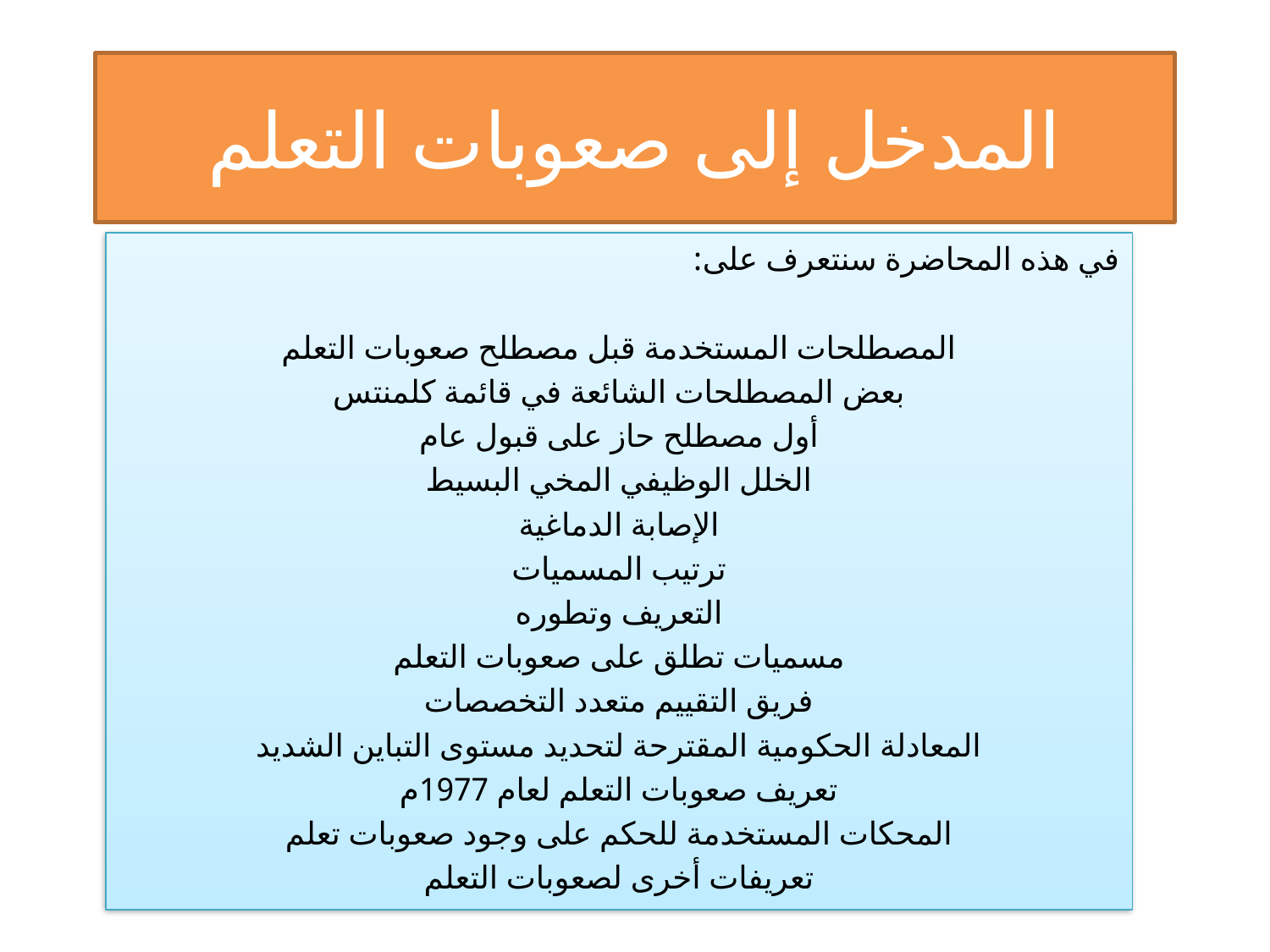

# المدخل إلى صعوبات التعلم
في هذه المحاضرة سنتعرف على:

المصطلحات المستخدمة قبل مصطلح صعوبات التعلم
بعض المصطلحات الشائعة في قائمة كلمنتس
أول مصطلح حاز على قبول عام
الخلل الوظيفي المخي البسيط
الإصابة الدماغية
ترتيب المسميات
التعريف وتطوره
مسميات تطلق على صعوبات التعلم
فريق التقييم متعدد التخصصات
المعادلة الحكومية المقترحة لتحديد مستوى التباين الشديد
تعريف صعوبات التعلم لعام 1977م
المحكات المستخدمة للحكم على وجود صعوبات تعلم
تعريفات أخرى لصعوبات التعلم